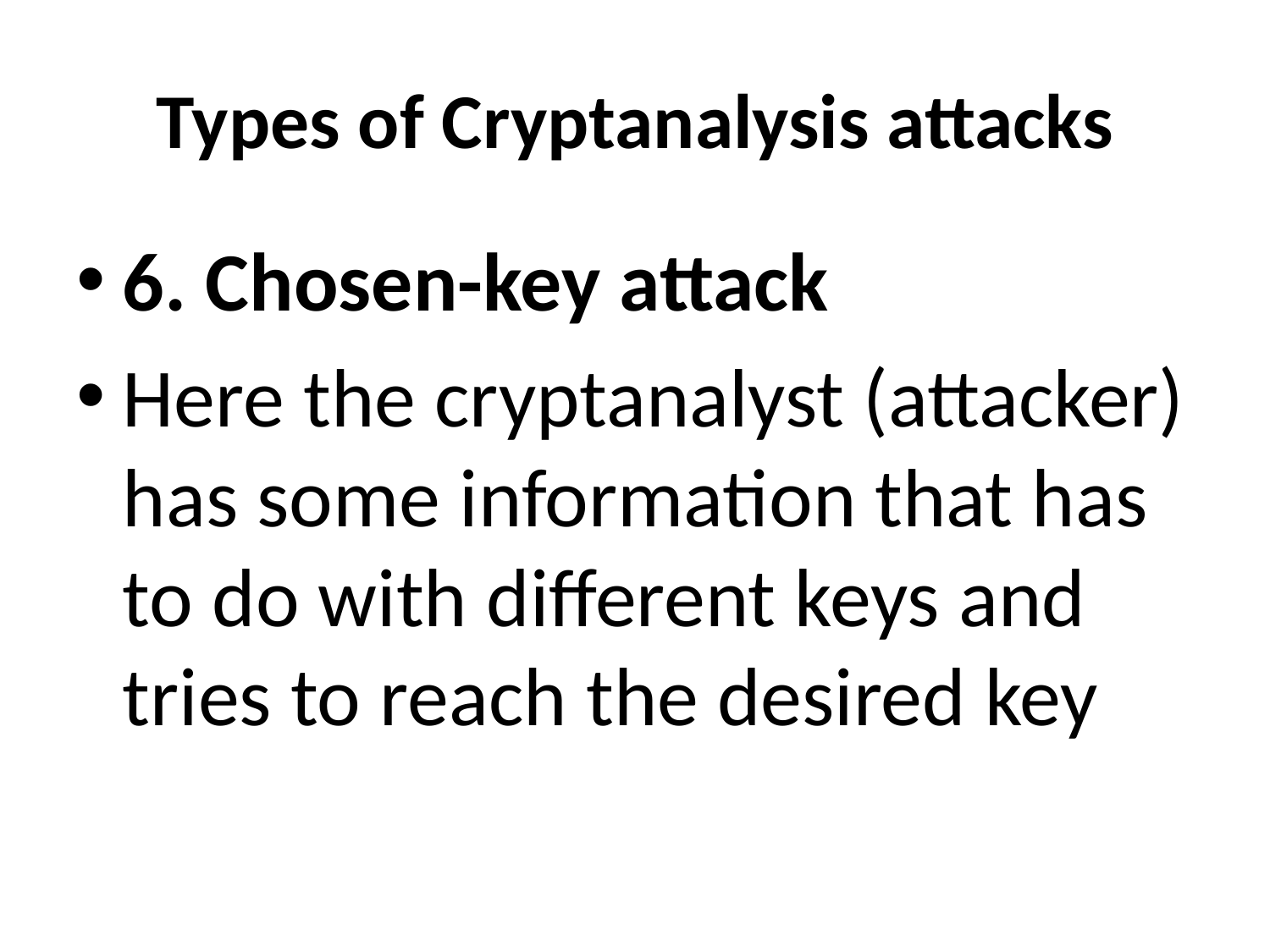

# Types of Cryptanalysis attacks
6. Chosen-key attack
Here the cryptanalyst (attacker) has some information that has to do with different keys and tries to reach the desired key